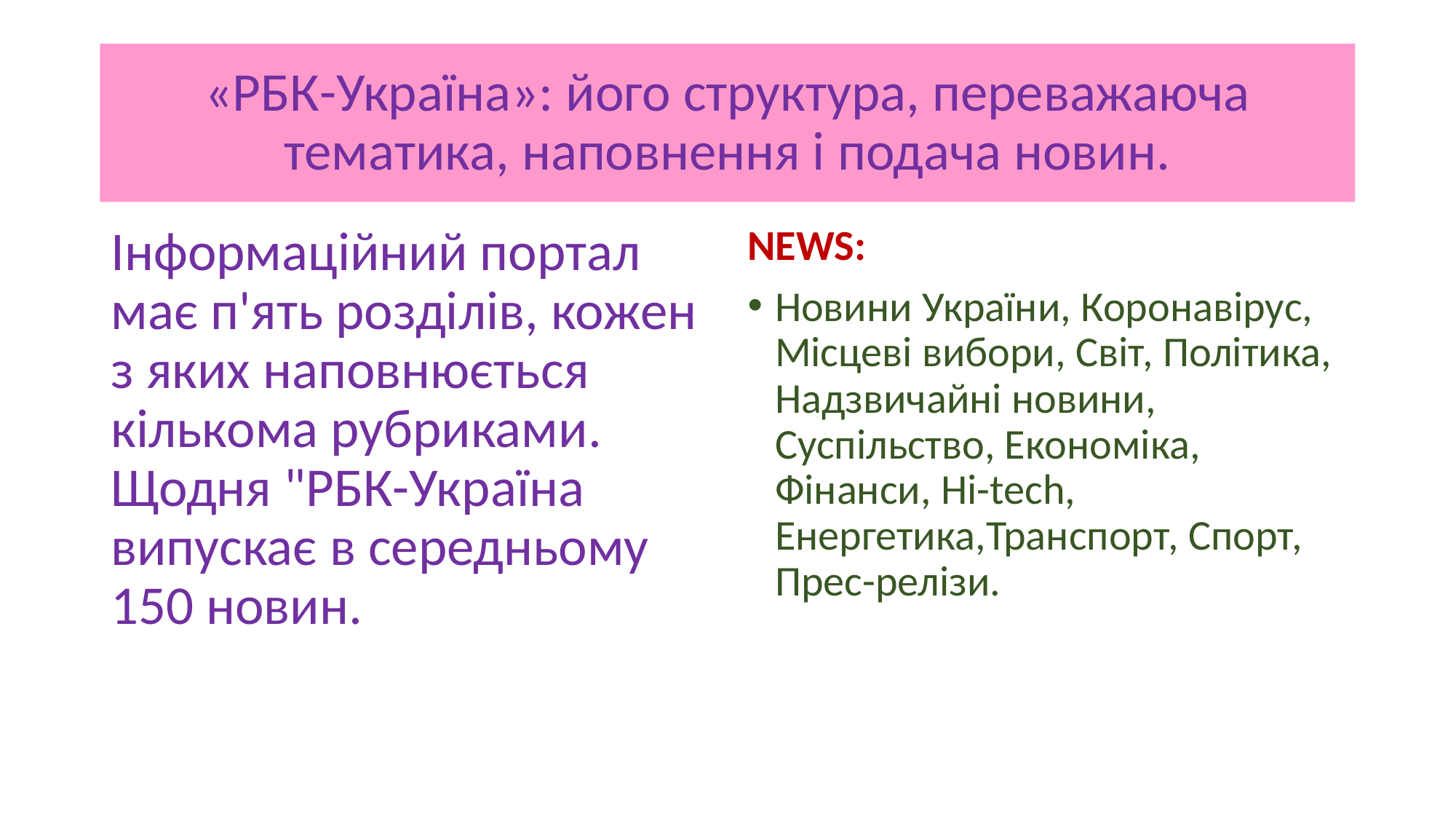

# «РБК-Україна»: його структура, переважаюча тематика, наповнення і подача новин.
Інформаційний портал має п'ять розділів, кожен з яких наповнюється кількома рубриками. Щодня "РБК-Україна випускає в середньому 150 новин.
NEWS:
Новини України, Коронавірус, Місцеві вибори, Світ, Політика, Надзвичайні новини, Суспільство, Економіка, Фінанси, Hi-tech, Енергетика,Транспорт, Спорт, Прес-релізи.